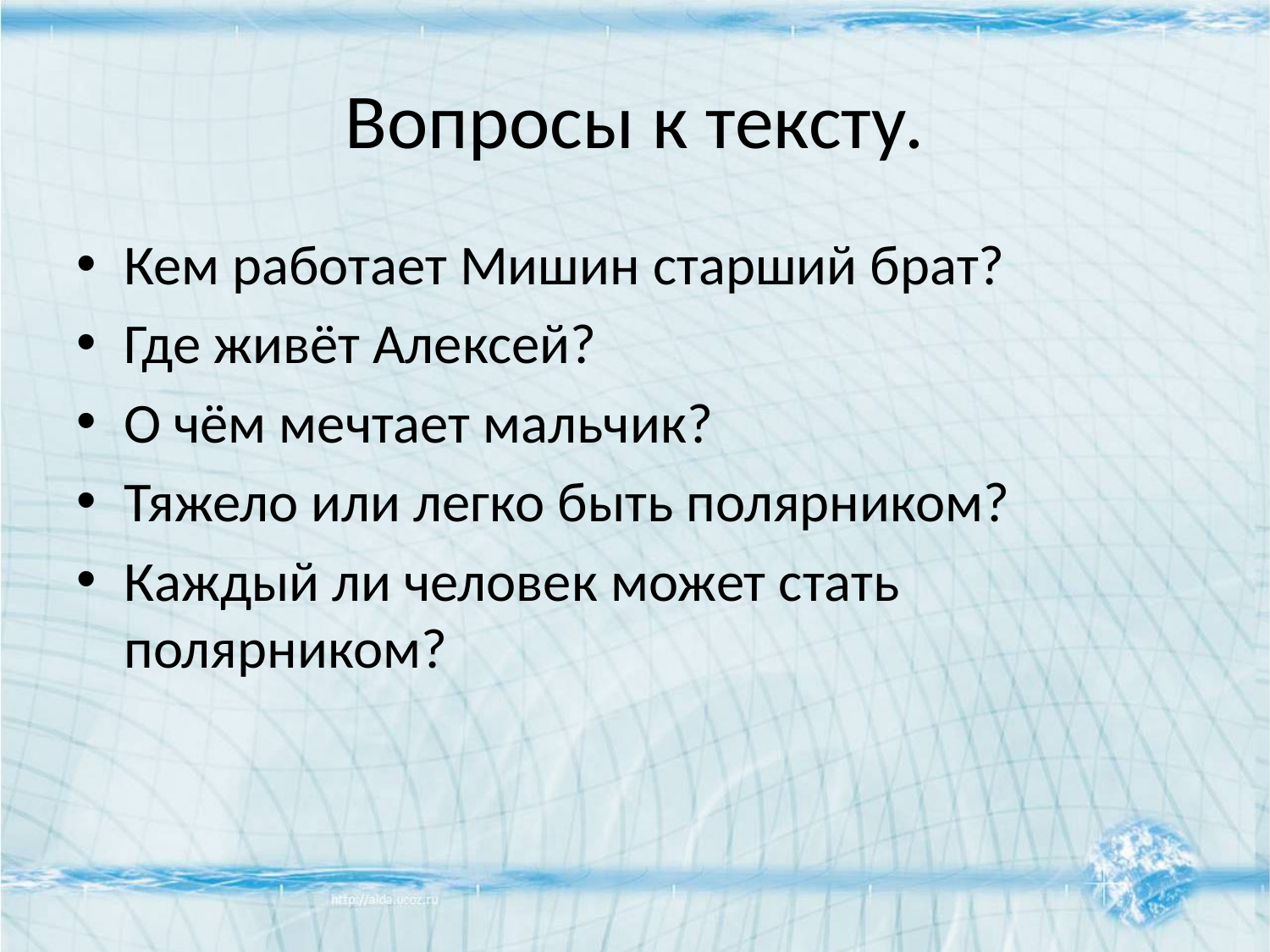

# Вопросы к тексту.
Кем работает Мишин старший брат?
Где живёт Алексей?
О чём мечтает мальчик?
Тяжело или легко быть полярником?
Каждый ли человек может стать полярником?